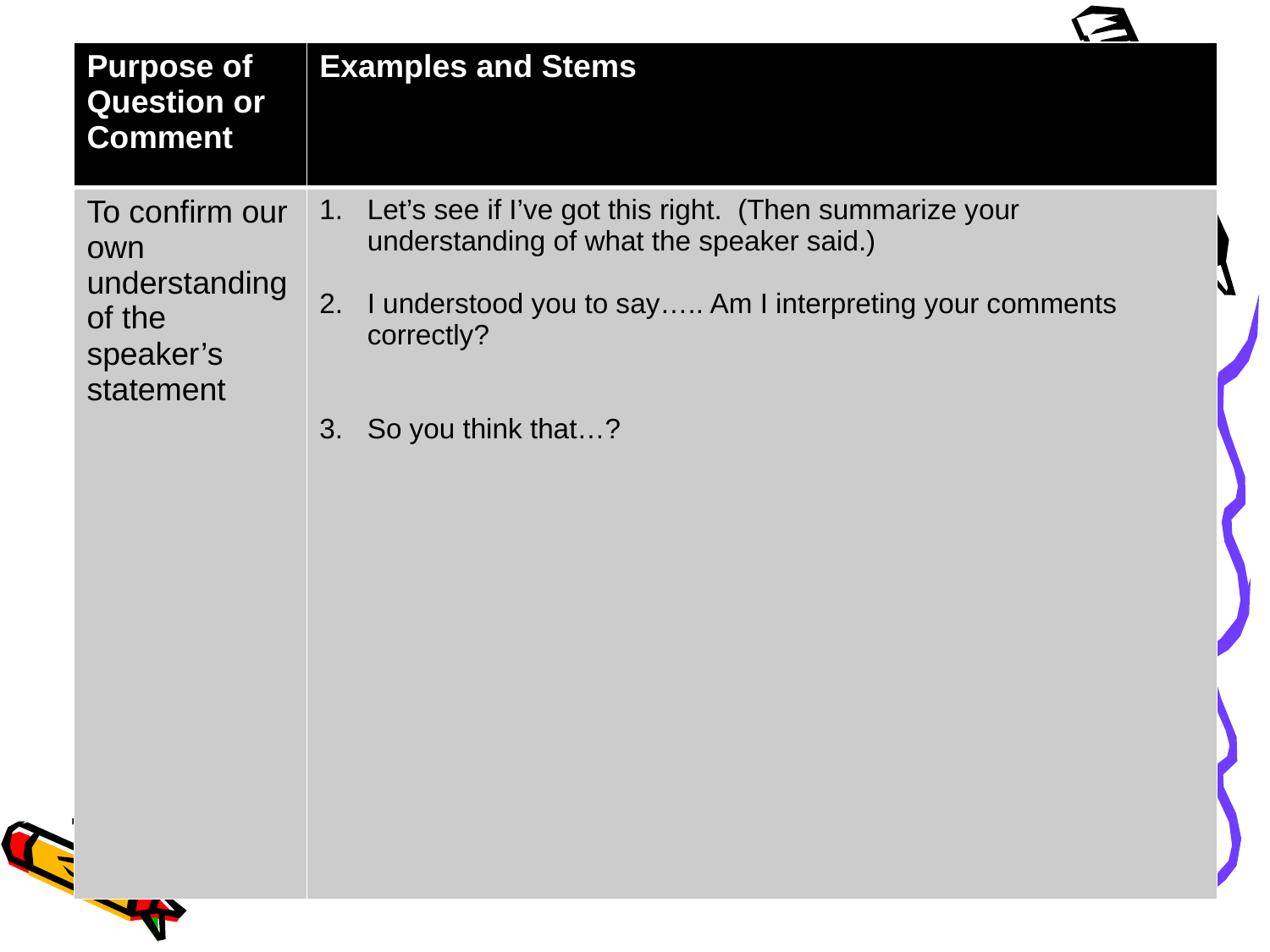

| Purpose of Question or Comment | Examples and Stems |
| --- | --- |
| To confirm our own understanding of the speaker’s statement | Let’s see if I’ve got this right. (Then summarize your understanding of what the speaker said.) I understood you to say….. Am I interpreting your comments correctly? So you think that…? |